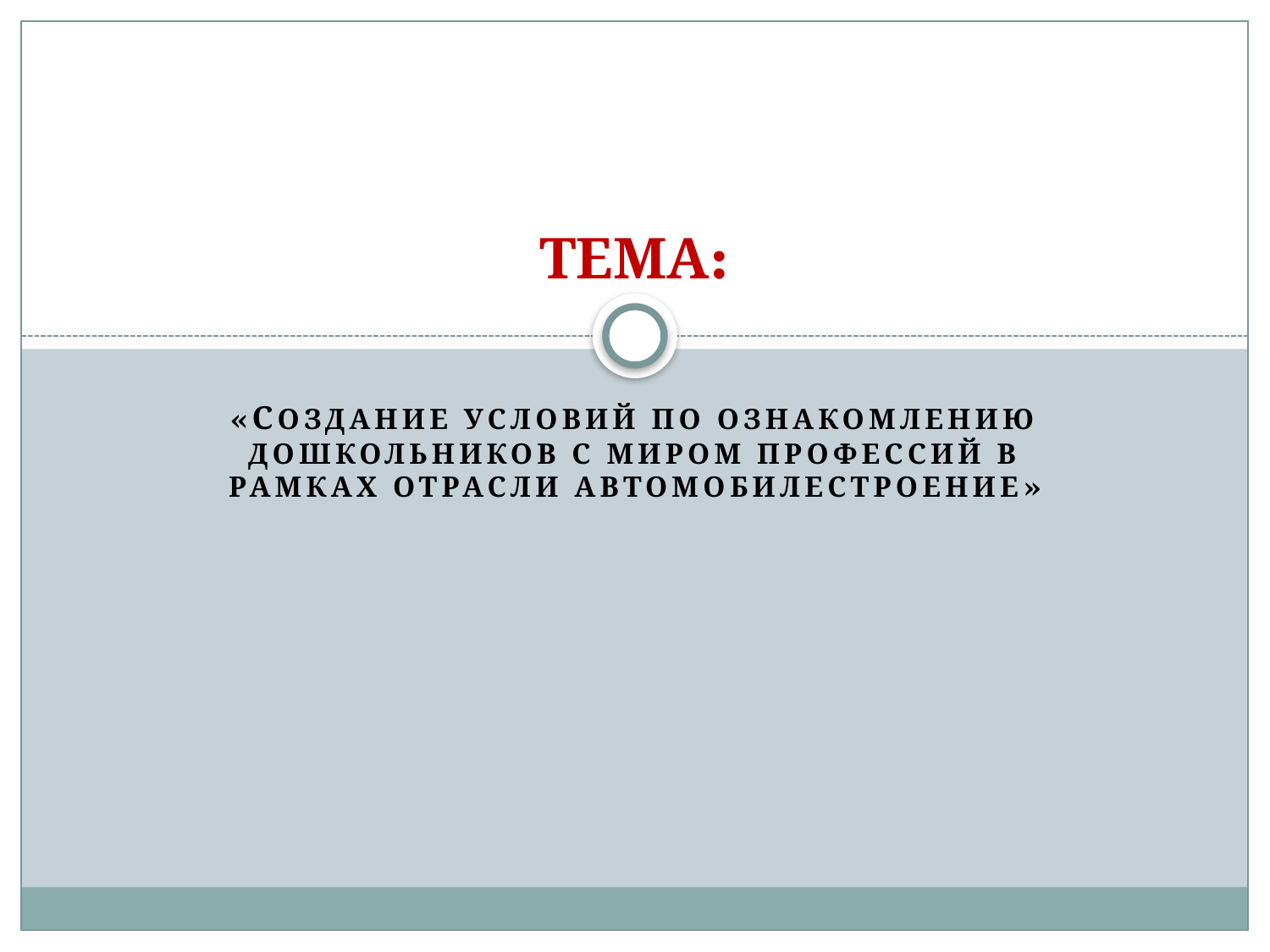

# ТЕМА:
«Создание условий по ознакомлению дошкольников с миром профессий в рамках отрасли автомобилестроение»